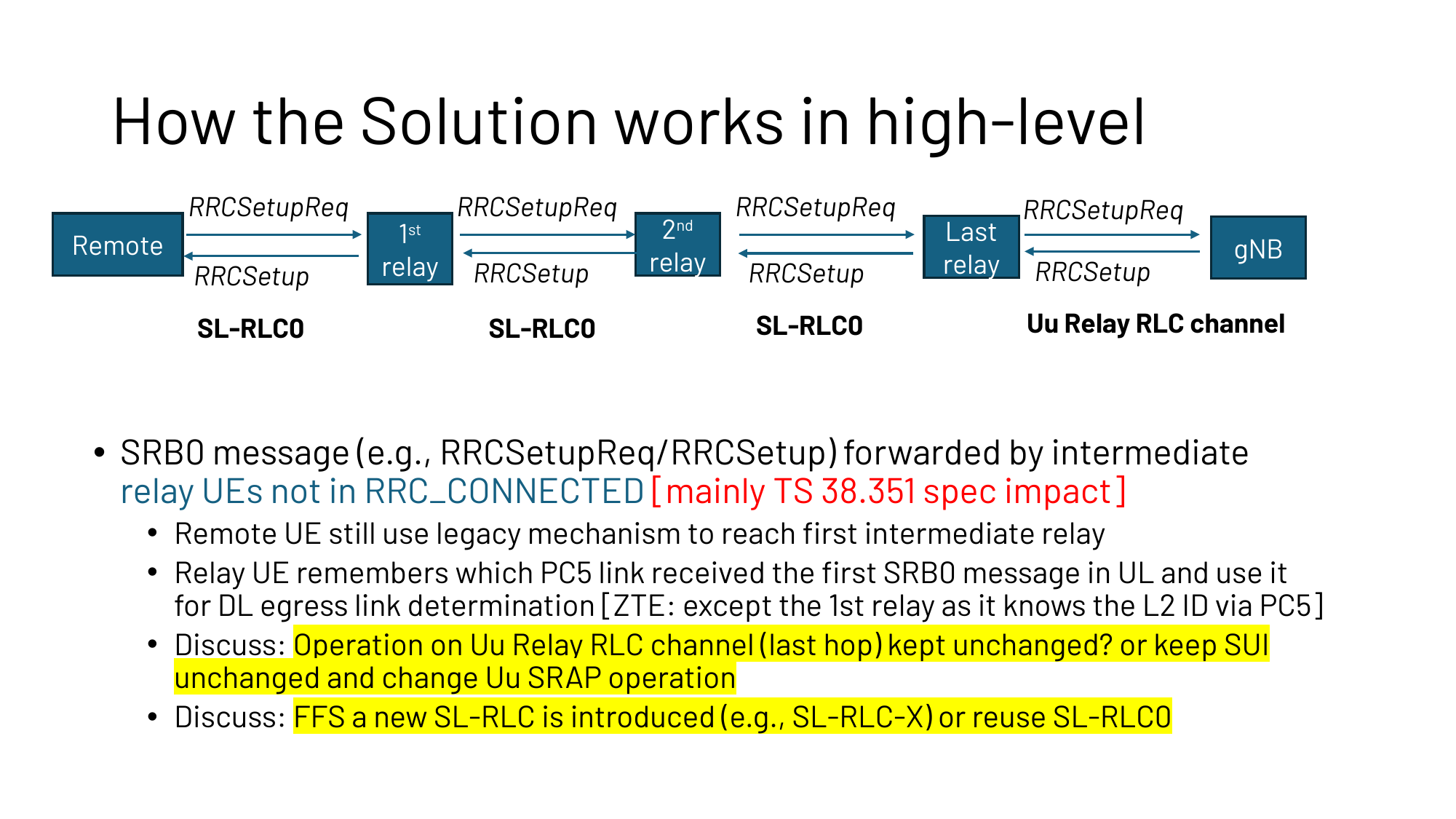

# How the Solution works in high-level
RRCSetupReq
RRCSetupReq
RRCSetupReq
RRCSetupReq
Remote
2nd relay
1st relay
Last relay
gNB
RRCSetup
RRCSetup
RRCSetup
RRCSetup
Uu Relay RLC channel
SL-RLC0
SL-RLC0
SL-RLC0
SRB0 message (e.g., RRCSetupReq/RRCSetup) forwarded by intermediate relay UEs not in RRC_CONNECTED [mainly TS 38.351 spec impact]
Remote UE still use legacy mechanism to reach first intermediate relay
Relay UE remembers which PC5 link received the first SRB0 message in UL and use it for DL egress link determination [ZTE: except the 1st relay as it knows the L2 ID via PC5]
Discuss: Operation on Uu Relay RLC channel (last hop) kept unchanged? or keep SUI unchanged and change Uu SRAP operation
Discuss: FFS a new SL-RLC is introduced (e.g., SL-RLC-X) or reuse SL-RLC0